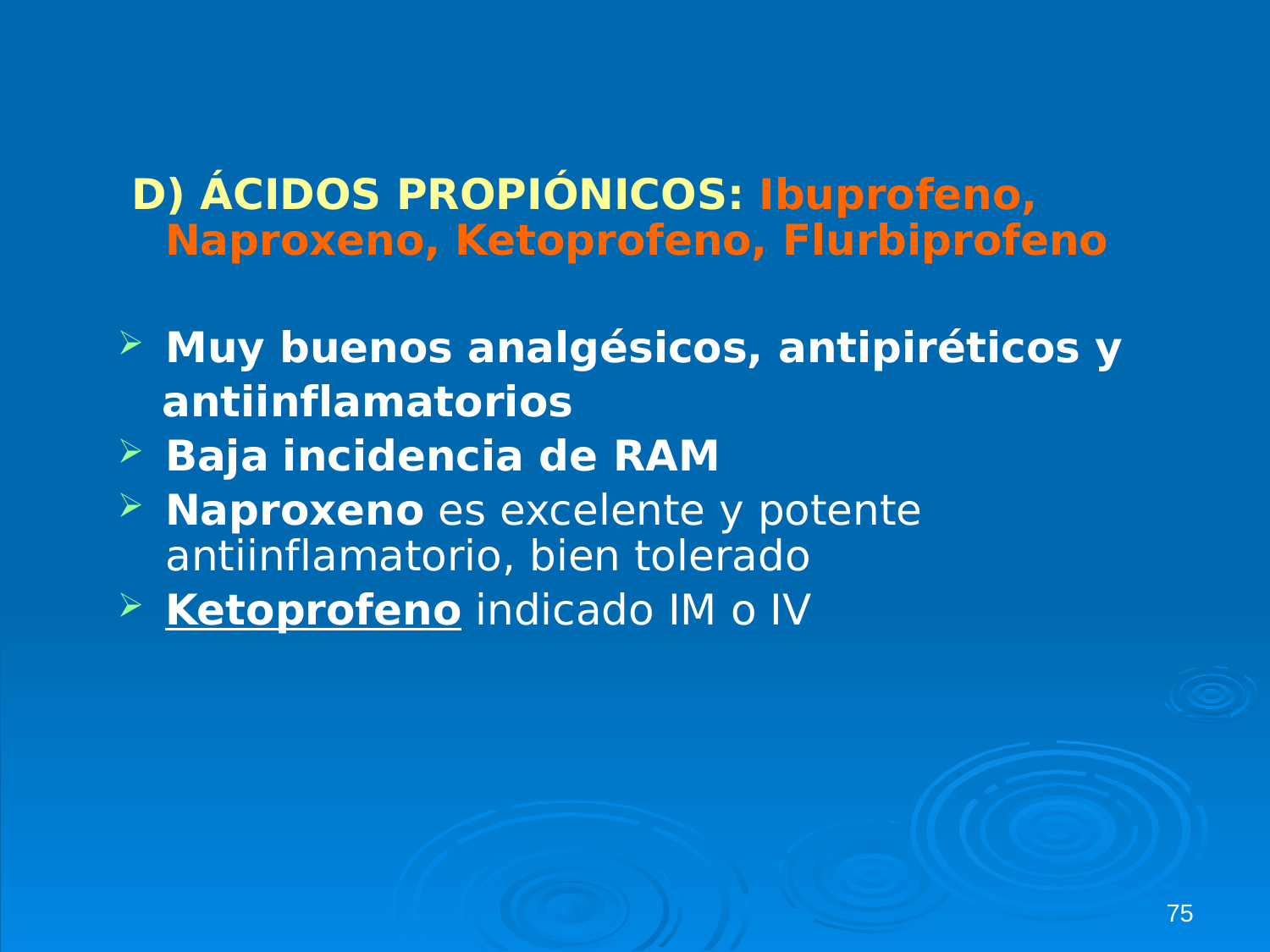

D) ÁCIDOS PROPIÓNICOS: Ibuprofeno,  Naproxeno, Ketoprofeno, Flurbiprofeno

Muy buenos analgésicos, antipiréticos y
   antiinflamatorios
Baja incidencia de RAM
Naproxeno es excelente y potente   antiinflamatorio, bien tolerado
Ketoprofeno indicado IM o IV

75